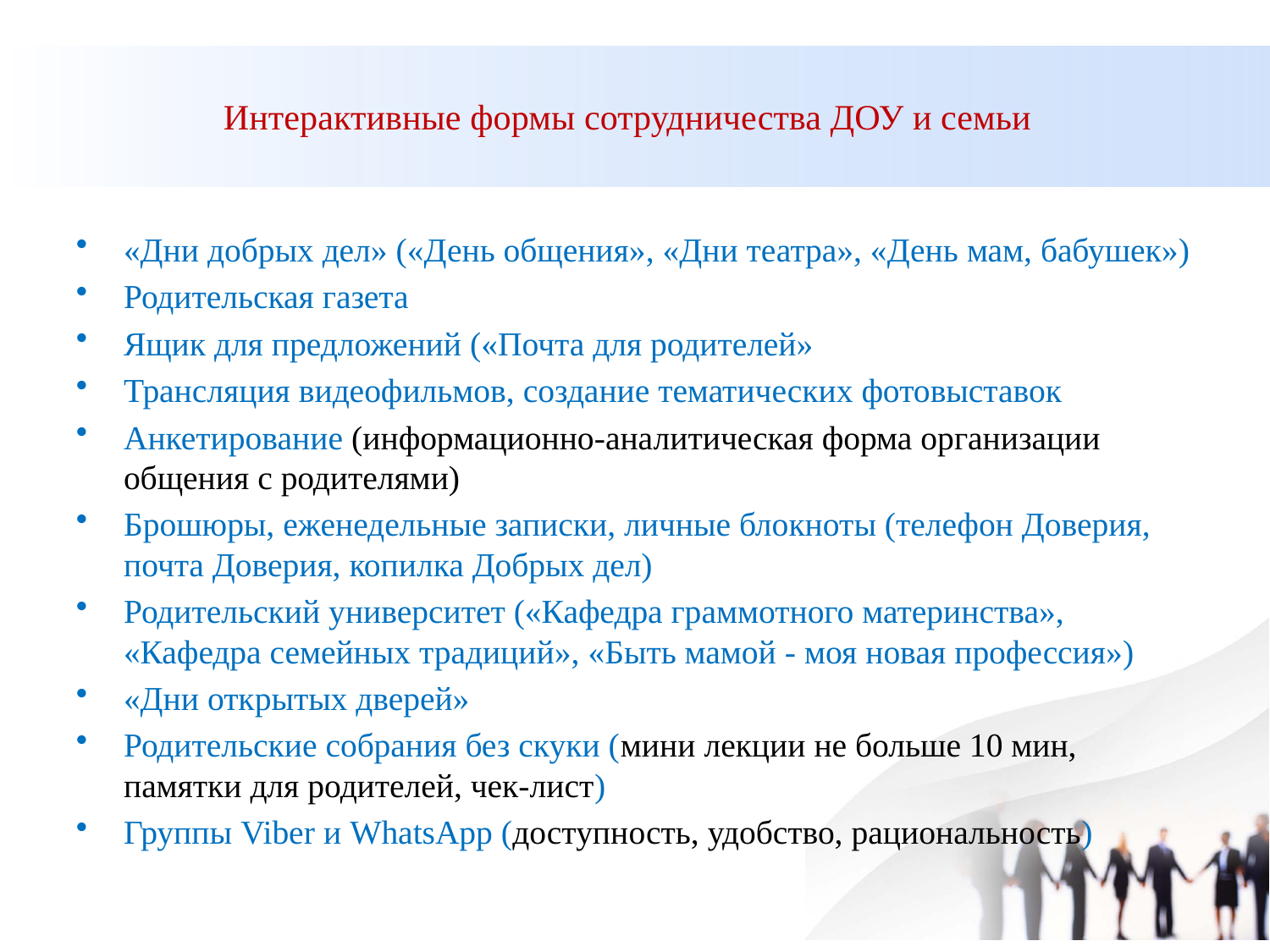

# Интерактивные формы сотрудничества ДОУ и семьи
«Дни добрых дел» («День общения», «Дни театра», «День мам, бабушек»)
Родительская газета
Ящик для предложений («Почта для родителей»
Трансляция видеофильмов, создание тематических фотовыставок
Анкетирование (информационно-аналитическая форма организации общения с родителями)
Брошюры, еженедельные записки, личные блокноты (телефон Доверия, почта Доверия, копилка Добрых дел)
Родительский университет («Кафедра граммотного материнства», «Кафедра семейных традиций», «Быть мамой - моя новая профессия»)
«Дни открытых дверей»
Родительские собрания без скуки (мини лекции не больше 10 мин, памятки для родителей, чек-лист)
Группы Viber и WhatsApp (доступность, удобство, рациональность)